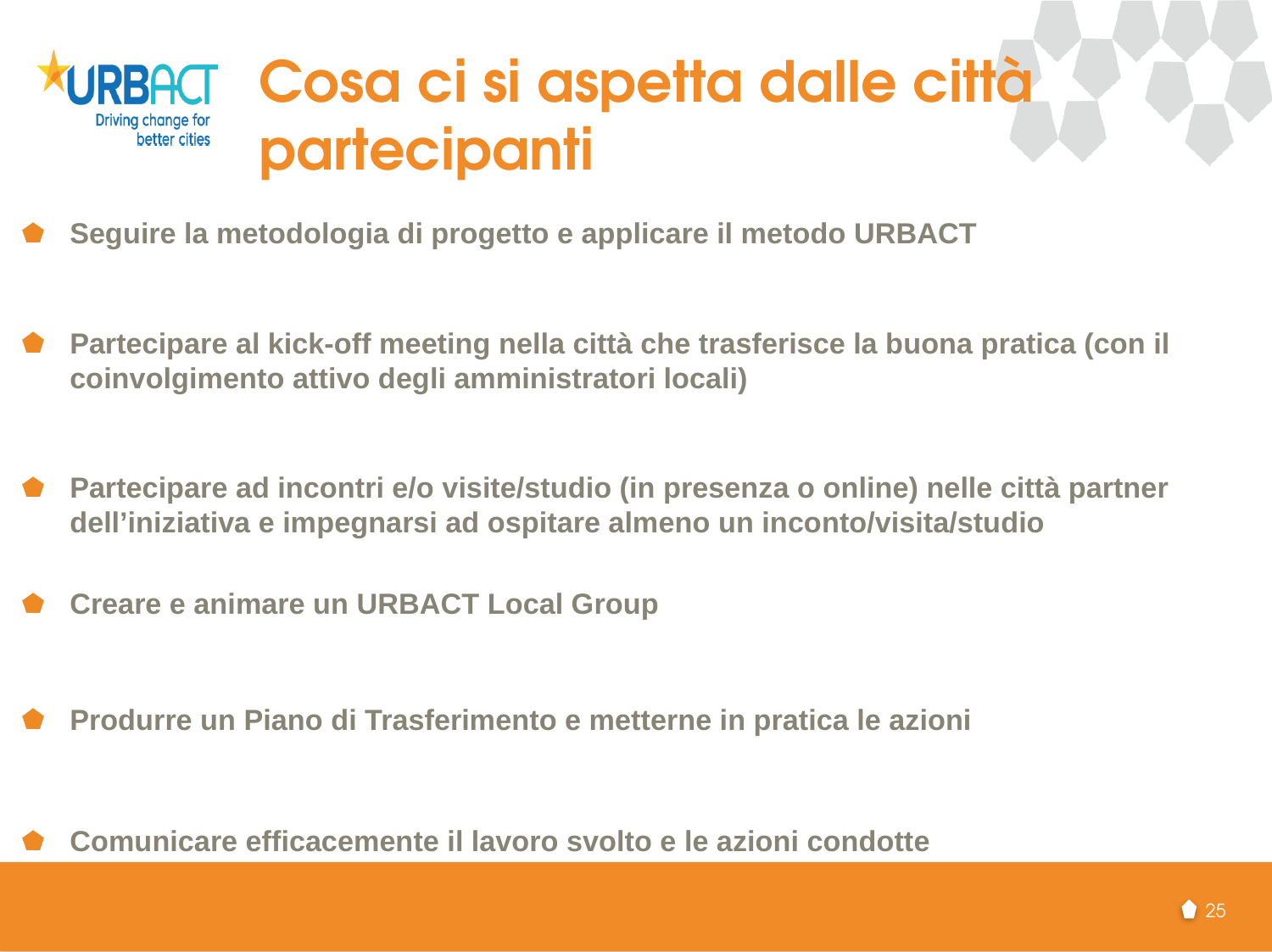

# Cosa ci si aspetta dalle città partecipanti

Seguire la metodologia di progetto e applicare il metodo URBACT
Partecipare al kick-off meeting nella città che trasferisce la buona pratica (con il coinvolgimento attivo degli amministratori locali)
Partecipare ad incontri e/o visite/studio (in presenza o online) nelle città partner dell’iniziativa e impegnarsi ad ospitare almeno un inconto/visita/studio

Creare e animare un URBACT Local Group

Produrre un Piano di Trasferimento e metterne in pratica le azioni

Comunicare efficacemente il lavoro svolto e le azioni condotte

25